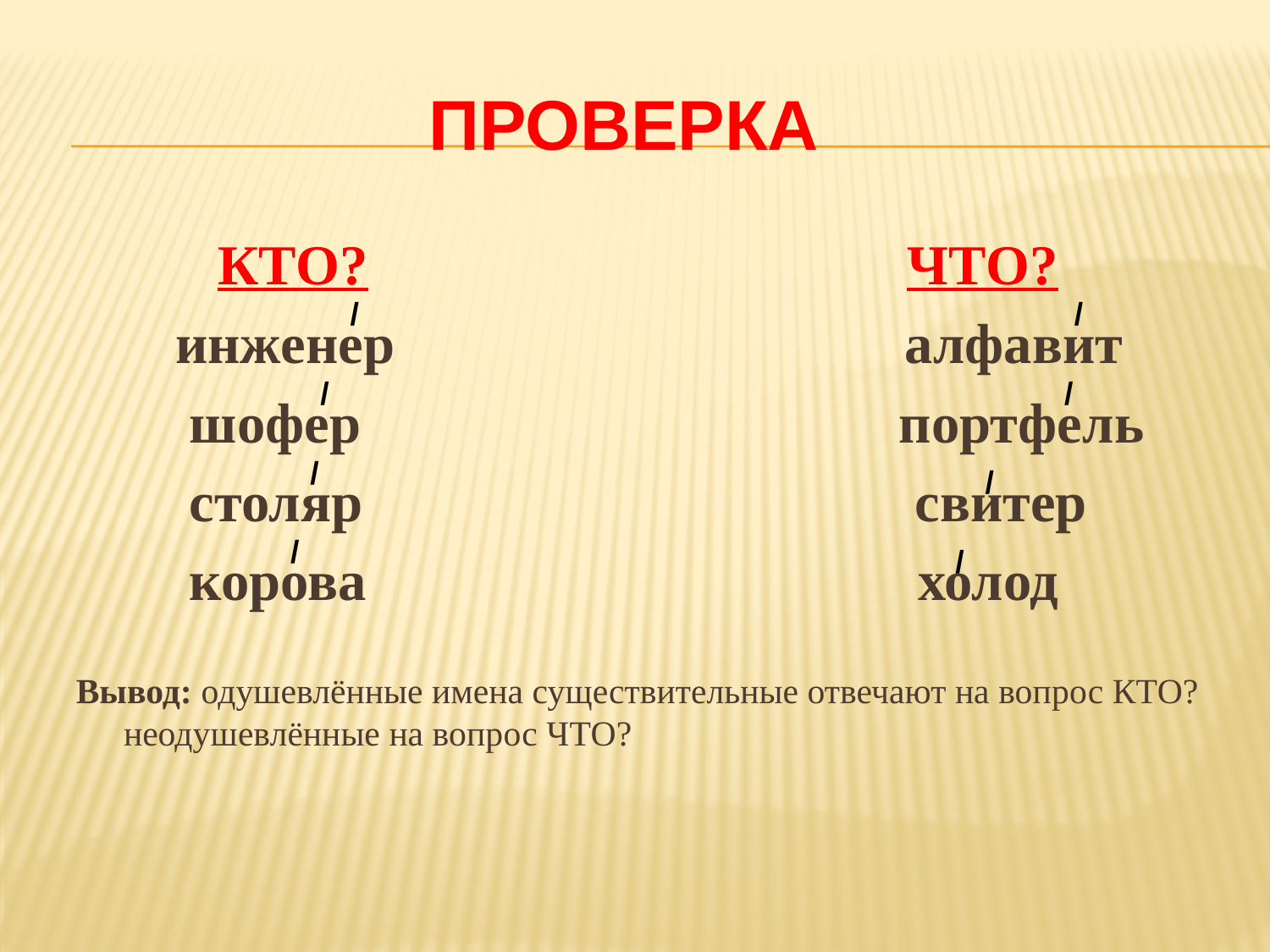

# ПРОВЕРКА
          КТО?                                      ЧТО?
       инженер                                    алфавит
        шофер                                      портфель
        столяр                                       свитер
        корова                                       холод

Вывод: одушевлённые имена существительные отвечают на вопрос КТО? неодушевлённые на вопрос ЧТО?
/
/
/
/
/
/
/
/